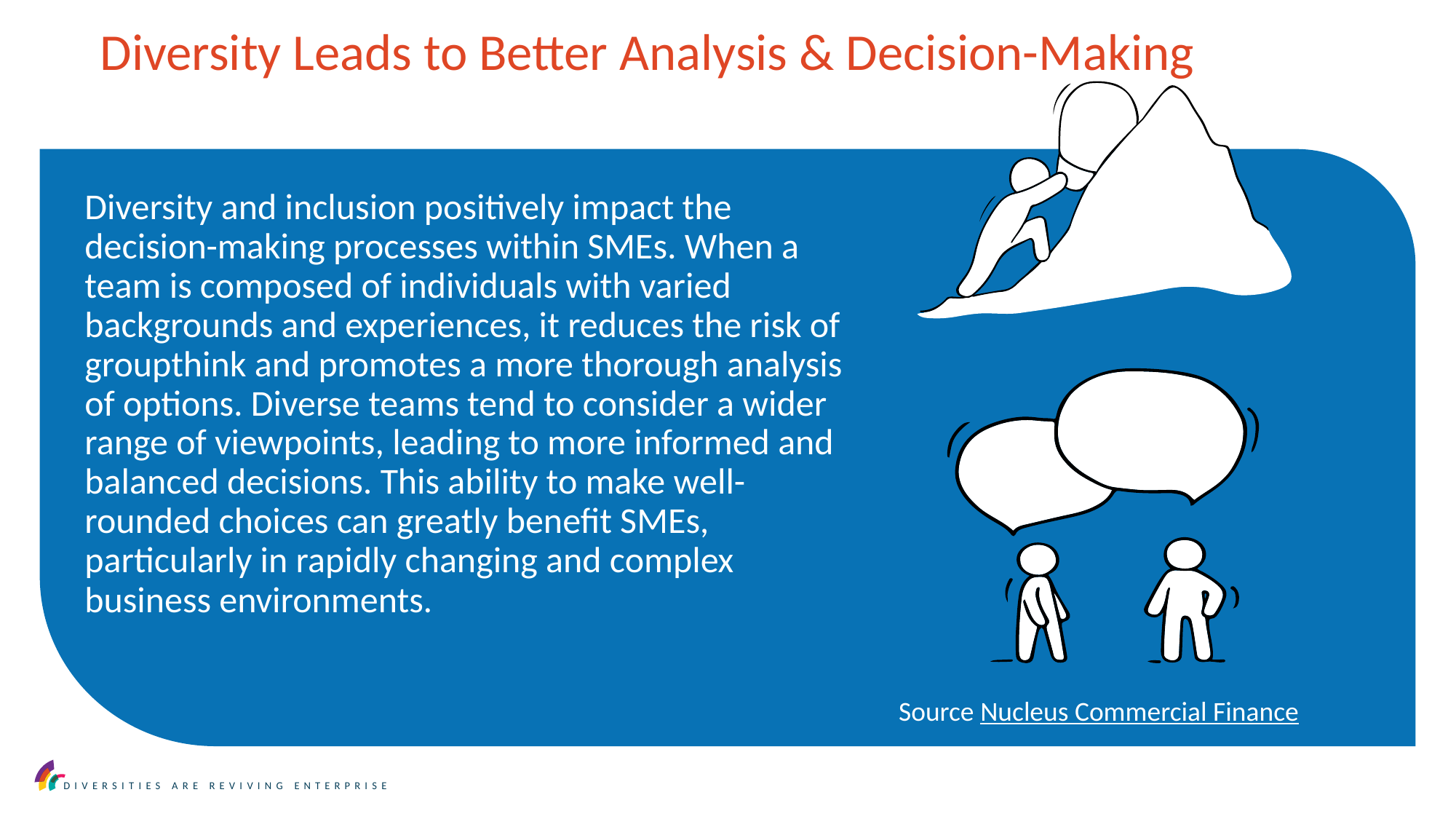

Diversity Leads to Better Analysis & Decision-Making

Diversity and inclusion positively impact the decision-making processes within SMEs. When a team is composed of individuals with varied backgrounds and experiences, it reduces the risk of groupthink and promotes a more thorough analysis of options. Diverse teams tend to consider a wider range of viewpoints, leading to more informed and balanced decisions. This ability to make well-rounded choices can greatly benefit SMEs, particularly in rapidly changing and complex business environments.

Source Nucleus Commercial Finance